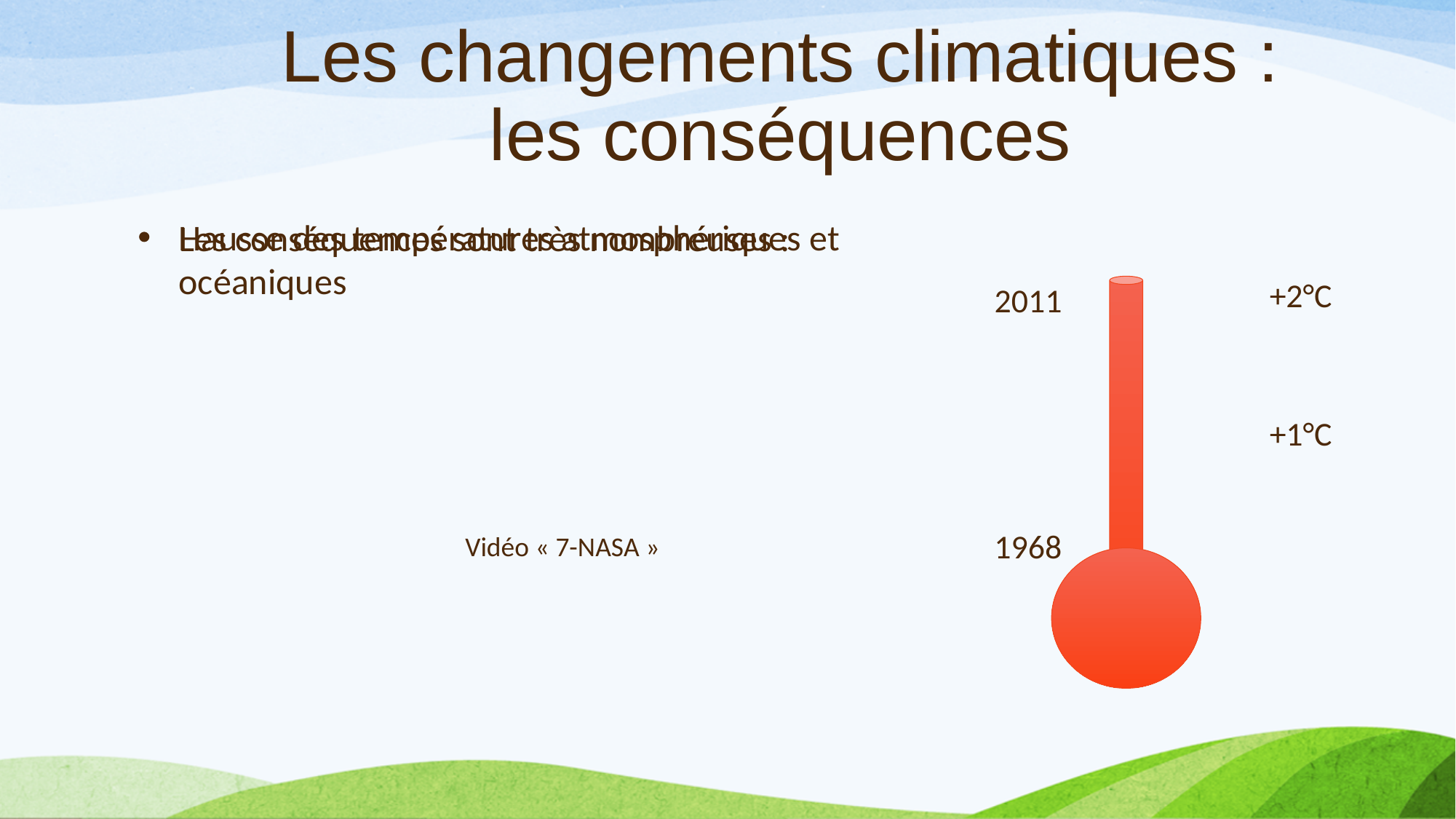

# Les changements climatiques : les conséquences
Hausse des températures atmosphériques et océaniques

			Vidéo « 7-NASA »
Les conséquences sont très nombreuses :

+2°C

+1°C
2011

1968